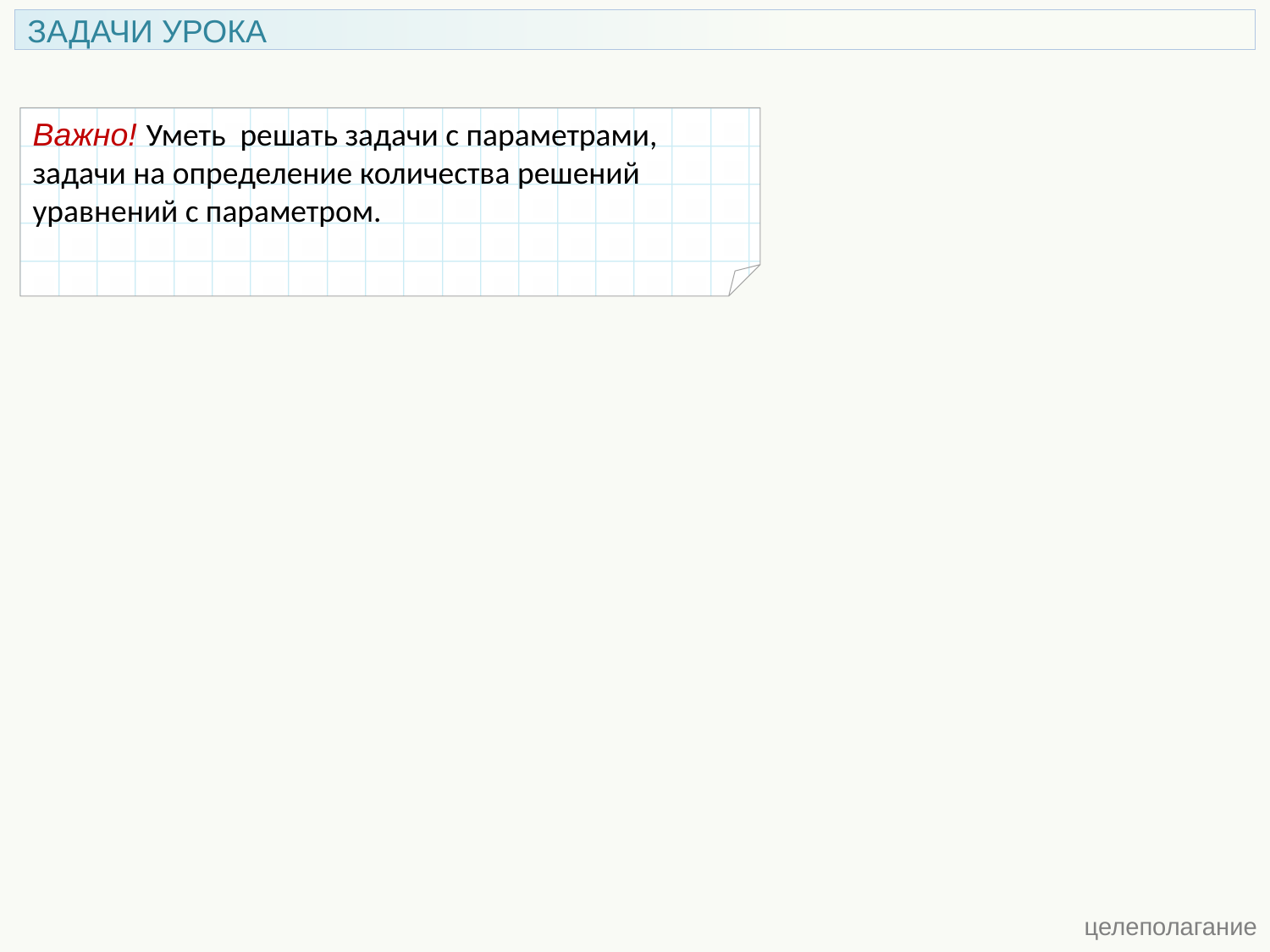

ЗАДАЧИ УРОКА

Важно! Уметь  решать задачи с параметрами, задачи на определение количества решений уравнений с параметром.
  целеполагание